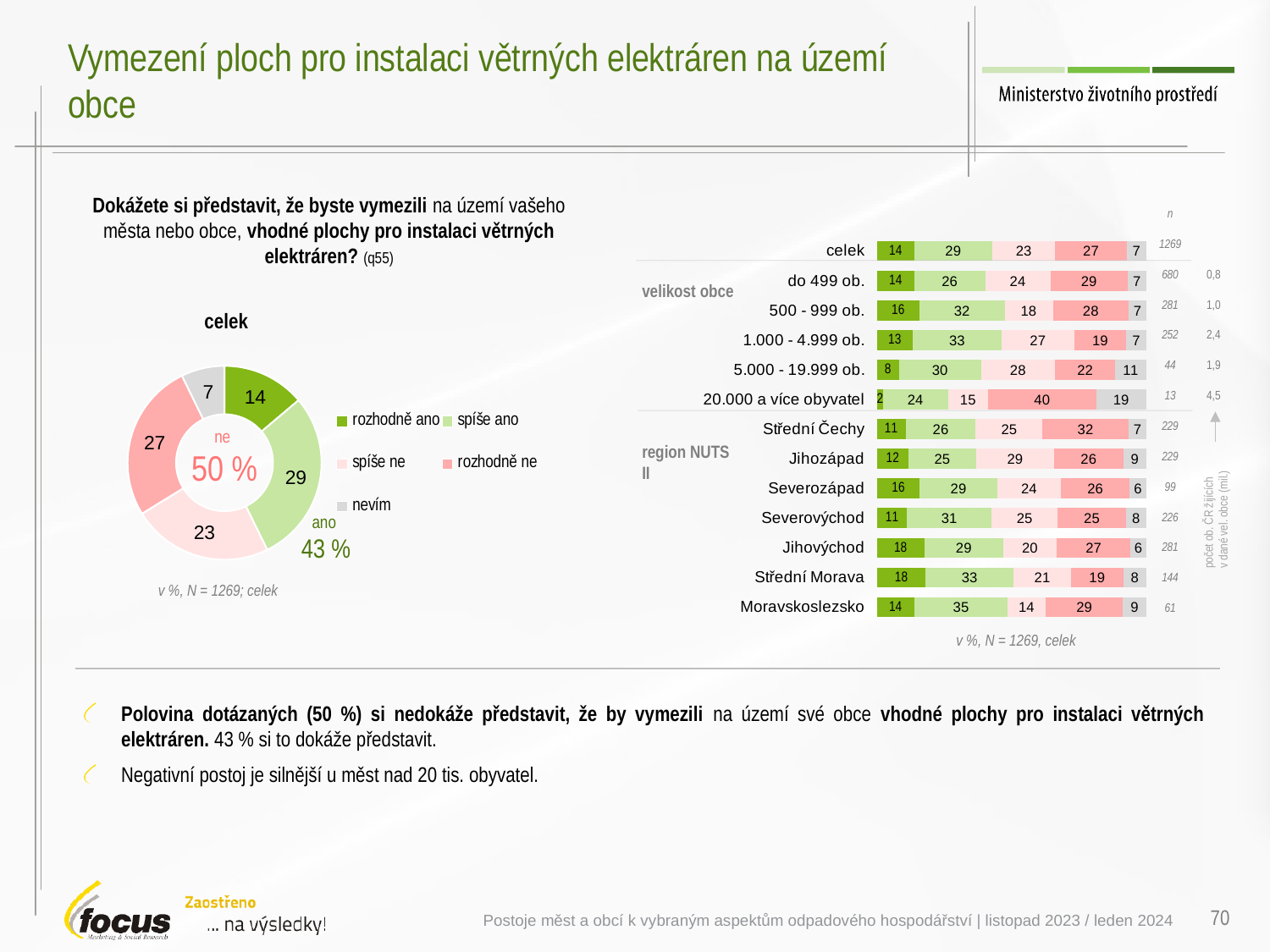

# Vymezení ploch pro instalaci větrných elektráren na území obce
Dokážete si představit, že byste vymezili na území vašeho města nebo obce, vhodné plochy pro instalaci větrných elektráren? (q55)
| n |  |
| --- | --- |
| 1269 |  |
| 680 | 0,8 |
| 281 | 1,0 |
| 252 | 2,4 |
| 44 | 1,9 |
| 13 | 4,5 |
| 229 |  |
| 229 |  |
| 99 |  |
| 226 |  |
| 281 |  |
| 144 |  |
| 61 |  |

### Chart

| Category |  |  |  |  |  |
|---|---|---|---|---|---|
| celek | 13.83193422598 | 28.90706738425 | 23.46403630266 | 26.56081060759 | 7.236151479511 |
| do 499 ob. | 13.84853679112 | 26.27667584203 | 24.33144035826 | 28.60978790145 | 6.933559107151 |
| 500 - 999 ob. | 15.74976967454 | 31.61473908352 | 17.95710837399 | 28.11193102276 | 6.566451845177 |
| 1.000 - 4.999 ob. | 13.23057471506 | 32.9693093261 | 26.97795677269 | 19.34605473457 | 7.476104451578 |
| 5.000 - 19.999 ob. | 8.170224169887 | 30.38760163653 | 27.50704476843 | 22.45932398275 | 11.4758054424 |
| 20.000 a více obyvatel | 2.260265386726 | 24.0232507232 | 14.9731133861 | 40.09851384908 | 18.6448566549 |
| Střední Čechy | 10.58146409545 | 26.04705224379 | 24.76755312463 | 32.01474757474 | 6.589182961393 |
| Jihozápad | 11.68319699432 | 25.0329127822 | 29.09436366035 | 25.64416295356 | 8.545363609566 |
| Severozápad | 15.87785549652 | 28.76791552819 | 23.62878244982 | 25.62706597115 | 6.098380554322 |
| Severovýchod | 11.12570637637 | 31.35759345657 | 24.66512078554 | 25.25329210959 | 7.598287271945 |
| Jihovýchod | 17.53344091932 | 29.3085654989 | 19.89133322786 | 27.40626768637 | 5.860392667541 |
| Střední Morava | 18.06032553494 | 32.59970922531 | 21.3655662729 | 19.49457311439 | 8.479825852465 |
| Moravskoslezsko | 13.74157662724 | 34.75340699178 | 14.12492290295 | 28.74167242797 | 8.638421050066 |
velikost obce
celek

### Chart

| Category |  |
|---|---|
| rozhodně ano | 13.83193422598 |
| spíše ano | 28.90706738425 |
| spíše ne | 23.46403630266 |
| rozhodně ne | 26.56081060759 |
| nevím | 7.236151479511 |
ne
50 %
region NUTS II
počet ob. ČR žijících
v dané vel. obce (mil.)
ano
43 %
v %, N = 1269; celek
v %, N = 1269, celek
Polovina dotázaných (50 %) si nedokáže představit, že by vymezili na území své obce vhodné plochy pro instalaci větrných elektráren. 43 % si to dokáže představit.
Negativní postoj je silnější u měst nad 20 tis. obyvatel.